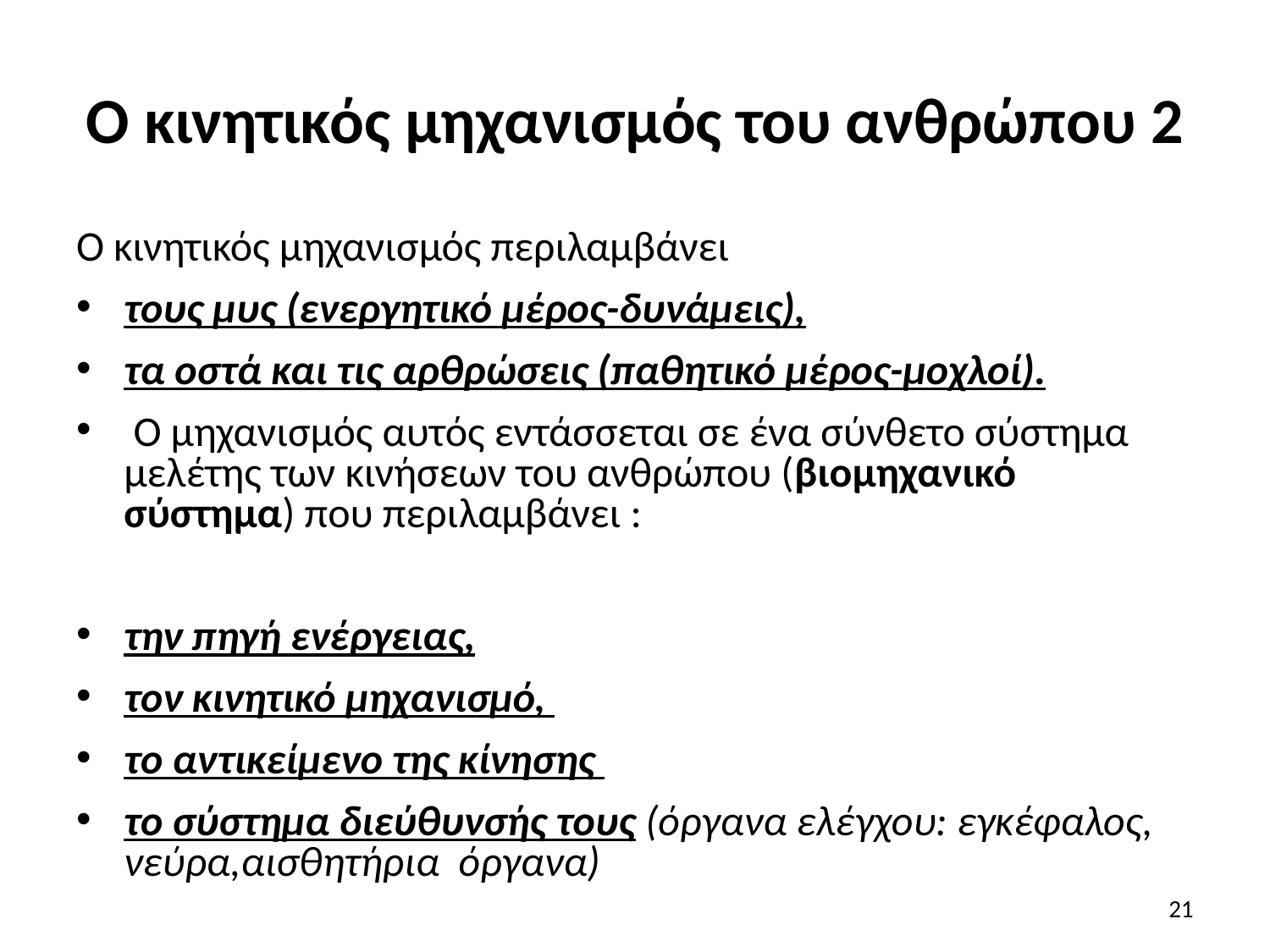

# Ο κινητικός μηχανισμός του ανθρώπου 2
Ο κινητικός μηχανισμός περιλαμβάνει
τους μυς (ενεργητικό μέρος-δυνάμεις),
τα οστά και τις αρθρώσεις (παθητικό μέρος-μοχλοί).
 Ο μηχανισμός αυτός εντάσσεται σε ένα σύνθετο σύστημα μελέτης των κινήσεων του ανθρώπου (βιομηχανικό σύστημα) που περιλαμβάνει :

την πηγή ενέργειας,
τον κινητικό μηχανισμό,
το αντικείμενο της κίνησης
το σύστημα διεύθυνσής τους (όργανα ελέγχου: εγκέφαλος, νεύρα,αισθητήρια  όργανα)
21